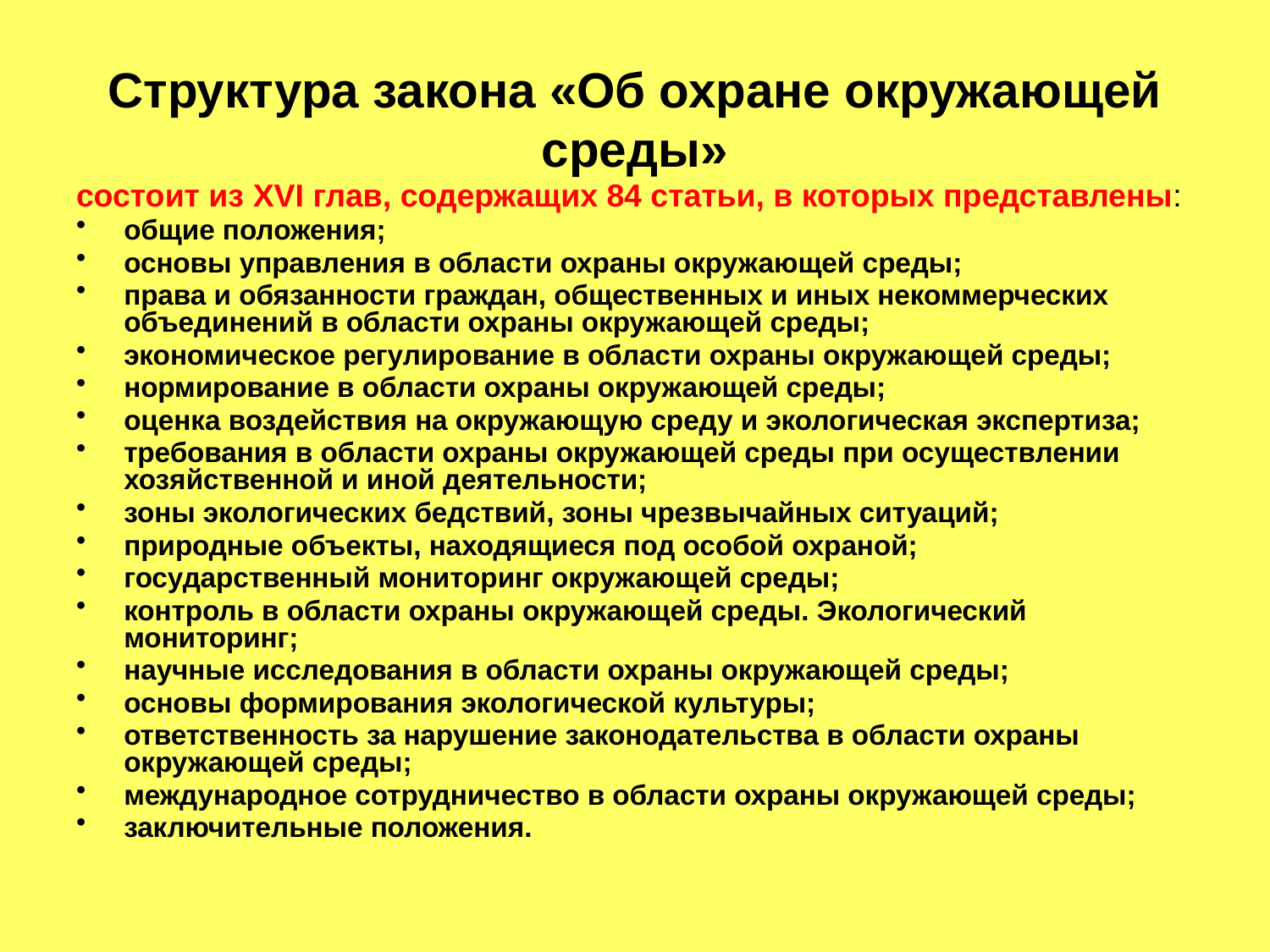

# Структура закона «Об охране окружающей среды»
состоит из XVI глав, содержащих 84 статьи, в которых представлены:
общие положения;
основы управления в области охраны окружающей среды;
права и обязанности граждан, общественных и иных некоммерческих объединений в области охраны окружающей среды;
экономическое регулирование в области охраны окружающей среды;
нормирование в области охраны окружающей среды;
оценка воздействия на окружающую среду и экологическая экспертиза;
требования в области охраны окружающей среды при осуществлении хозяйственной и иной деятельности;
зоны экологических бедствий, зоны чрезвычайных ситуаций;
природные объекты, находящиеся под особой охраной;
государственный мониторинг окружающей среды;
контроль в области охраны окружающей среды. Экологический мониторинг;
научные исследования в области охраны окружающей среды;
основы формирования экологической культуры;
ответственность за нарушение законодательства в области охраны окружающей среды;
международное сотрудничество в области охраны окружающей среды;
заключительные положения.